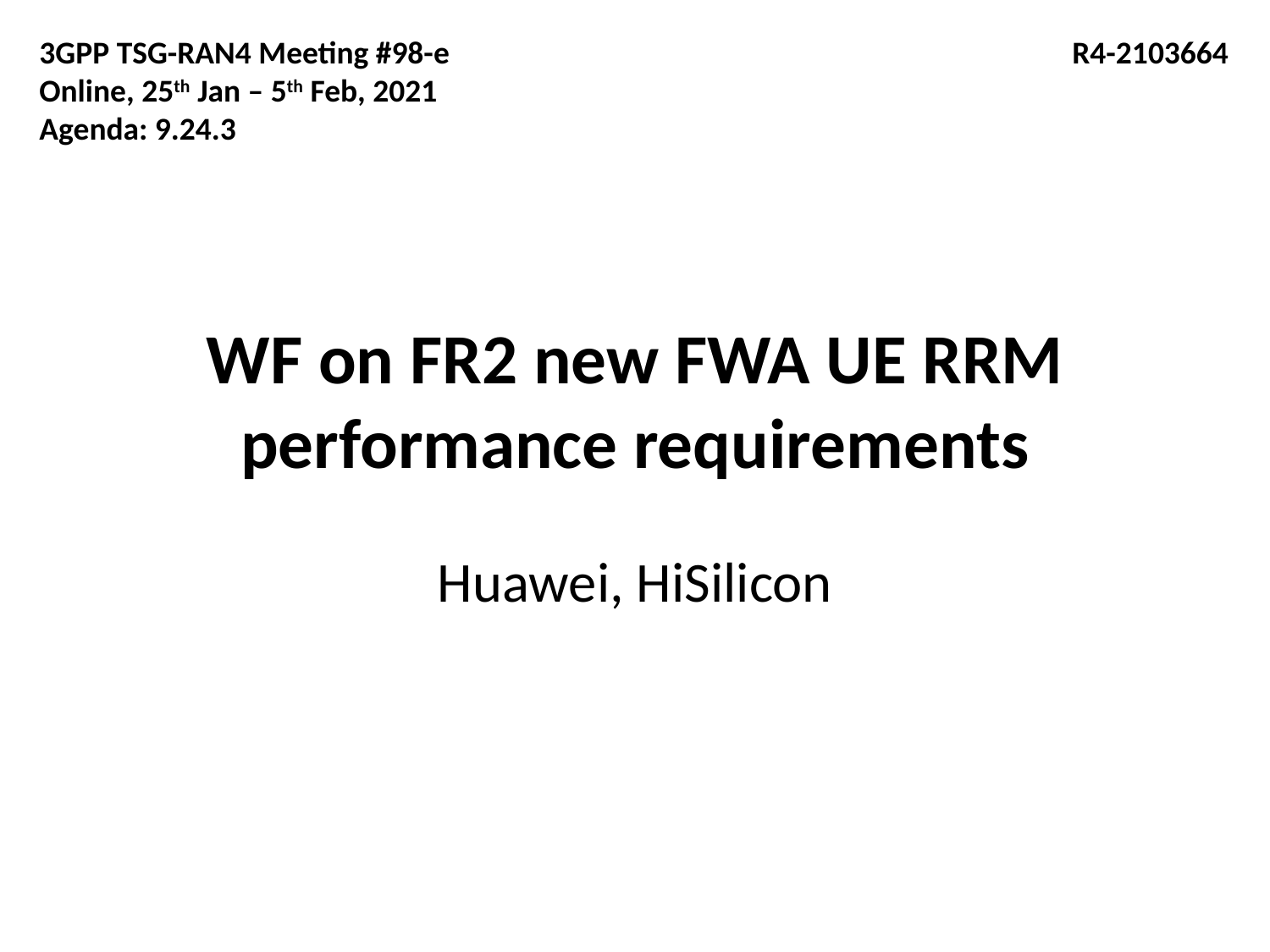

3GPP TSG-RAN4 Meeting #98-e
Online, 25th Jan – 5th Feb, 2021
Agenda: 9.24.3
R4-2103664
# WF on FR2 new FWA UE RRM performance requirements
Huawei, HiSilicon